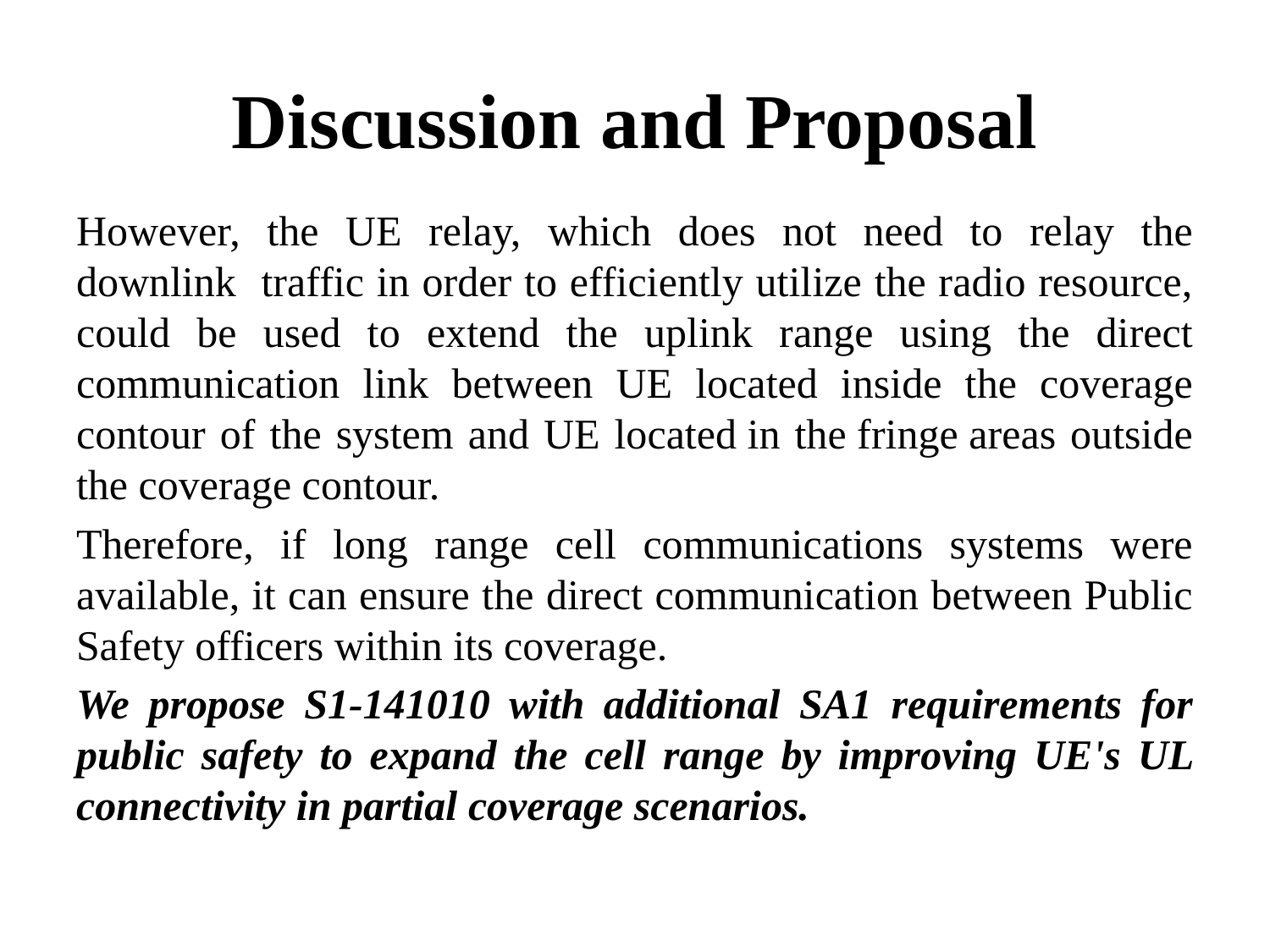

# Discussion and Proposal
However, the UE relay, which does not need to relay the downlink  traffic in order to efficiently utilize the radio resource, could be used to extend the uplink range using the direct communication link between UE located inside the coverage contour of the system and UE located in the fringe areas outside the coverage contour.
Therefore, if long range cell communications systems were available, it can ensure the direct communication between Public Safety officers within its coverage.
We propose S1-141010 with additional SA1 requirements for public safety to expand the cell range by improving UE's UL connectivity in partial coverage scenarios.